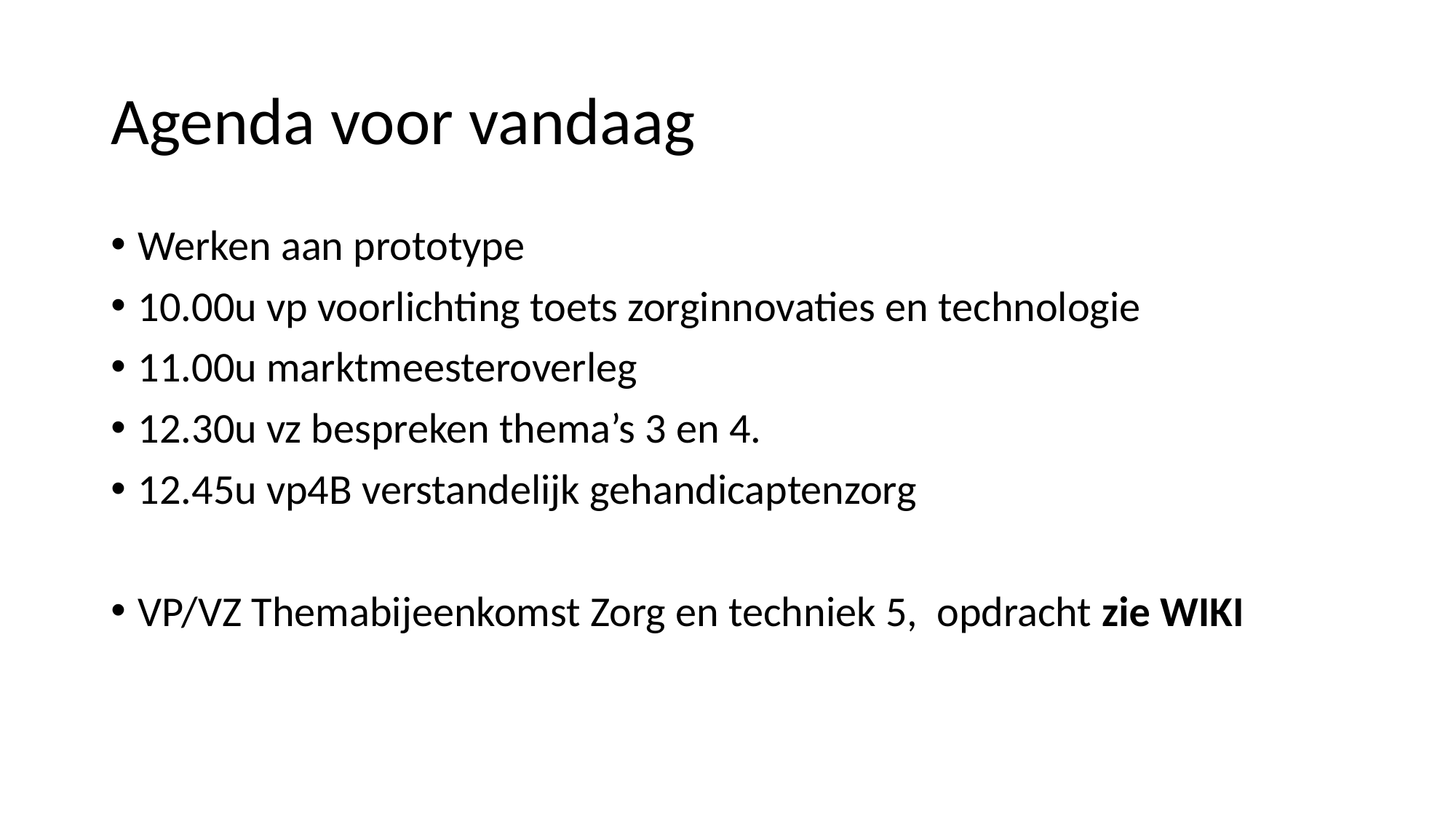

# Agenda voor vandaag
Werken aan prototype
10.00u vp voorlichting toets zorginnovaties en technologie
11.00u marktmeesteroverleg
12.30u vz bespreken thema’s 3 en 4.
12.45u vp4B verstandelijk gehandicaptenzorg

VP/VZ Themabijeenkomst Zorg en techniek 5,  opdracht zie WIKI